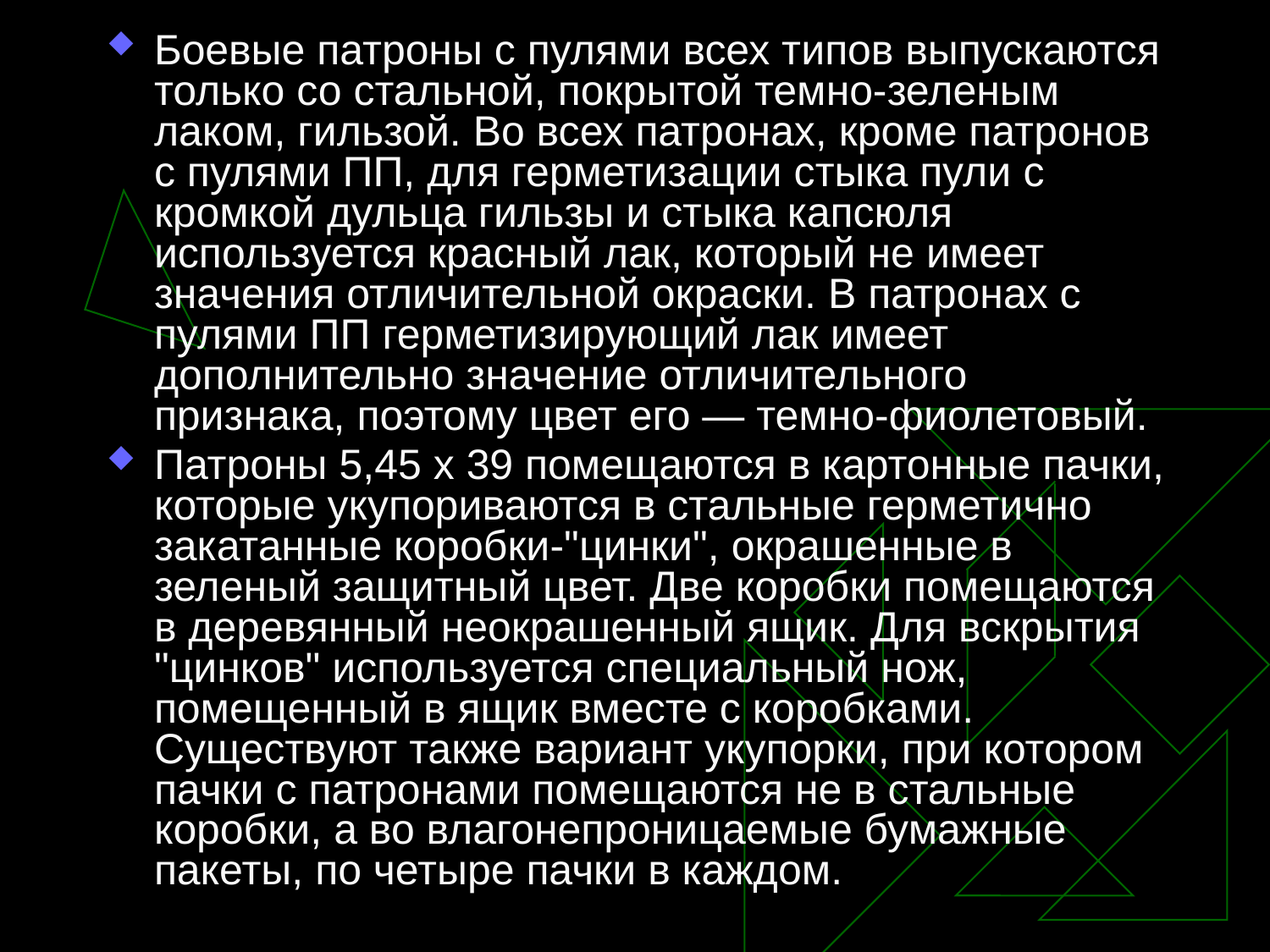

Боевые патроны с пулями всех типов выпускаются только со стальной, покрытой темно-зеленым лаком, гильзой. Во всех патронах, кроме патронов с пулями ПП, для герметизации стыка пули с кромкой дульца гильзы и стыка капсюля используется красный лак, который не имеет значения отличительной окраски. В патронах с пулями ПП герметизирующий лак имеет дополнительно значение отличительного признака, поэтому цвет его — темно-фиолетовый.
Патроны 5,45 х 39 помещаются в картонные пачки, которые укупориваются в стальные герметично закатанные коробки-"цинки", окрашенные в зеленый защитный цвет. Две коробки помещаются в деревянный неокрашенный ящик. Для вскрытия "цинков" используется специальный нож, помещенный в ящик вместе с коробками. Существуют также вариант укупорки, при котором пачки с патронами помещаются не в стальные коробки, а во влагонепроницаемые бумажные пакеты, по четыре пачки в каждом.